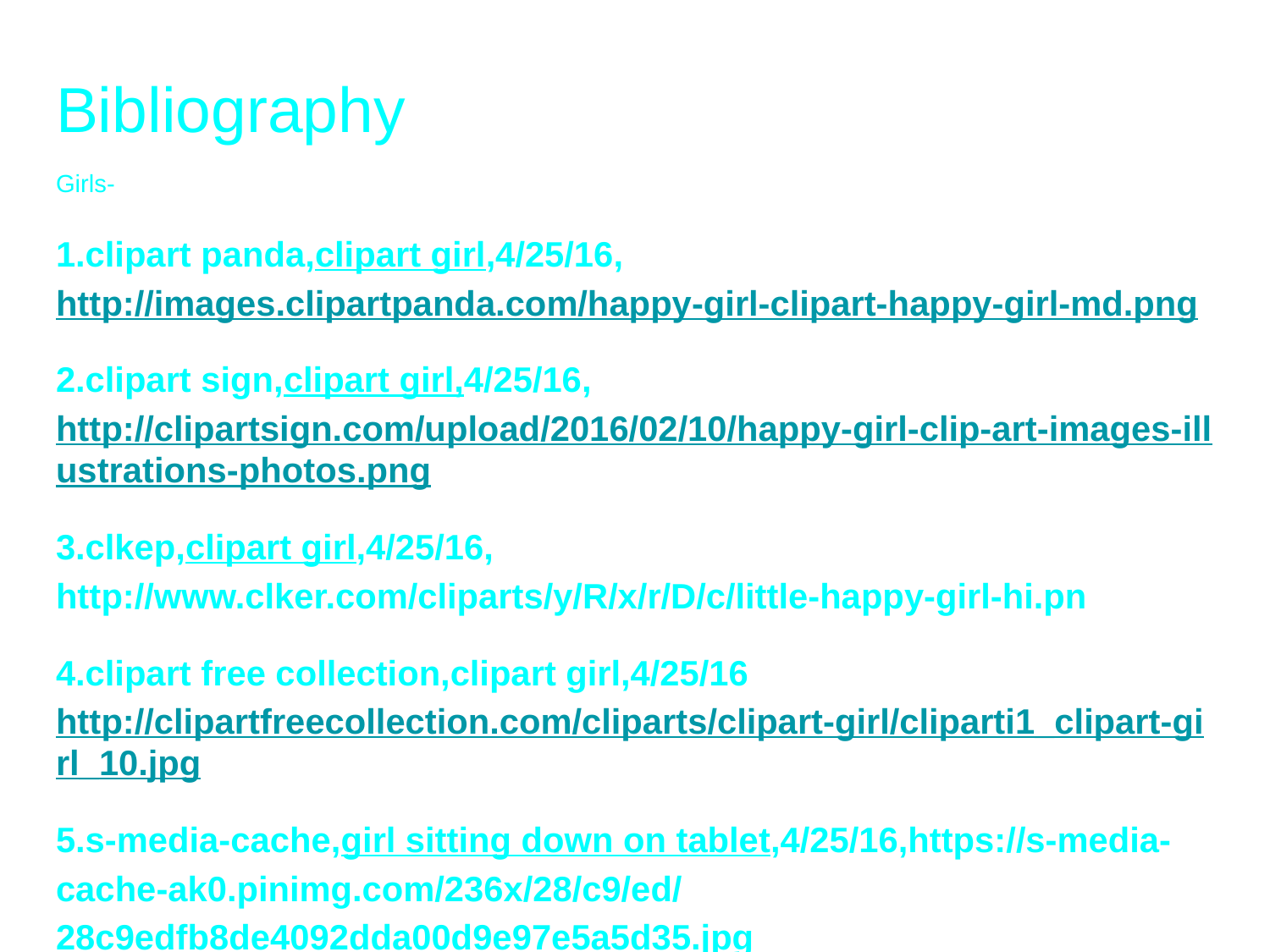

# Bibliography
Girls-
1.clipart panda,clipart girl,4/25/16,http://images.clipartpanda.com/happy-girl-clipart-happy-girl-md.png
2.clipart sign,clipart girl,4/25/16,http://clipartsign.com/upload/2016/02/10/happy-girl-clip-art-images-illustrations-photos.png
3.clkep,clipart girl,4/25/16, http://www.clker.com/cliparts/y/R/x/r/D/c/little-happy-girl-hi.pn
4.clipart free collection,clipart girl,4/25/16http://clipartfreecollection.com/cliparts/clipart-girl/cliparti1_clipart-girl_10.jpg
5.s-media-cache,girl sitting down on tablet,4/25/16,https://s-media-cache-ak0.pinimg.com/236x/28/c9/ed/28c9edfb8de4092dda00d9e97e5a5d35.jpg